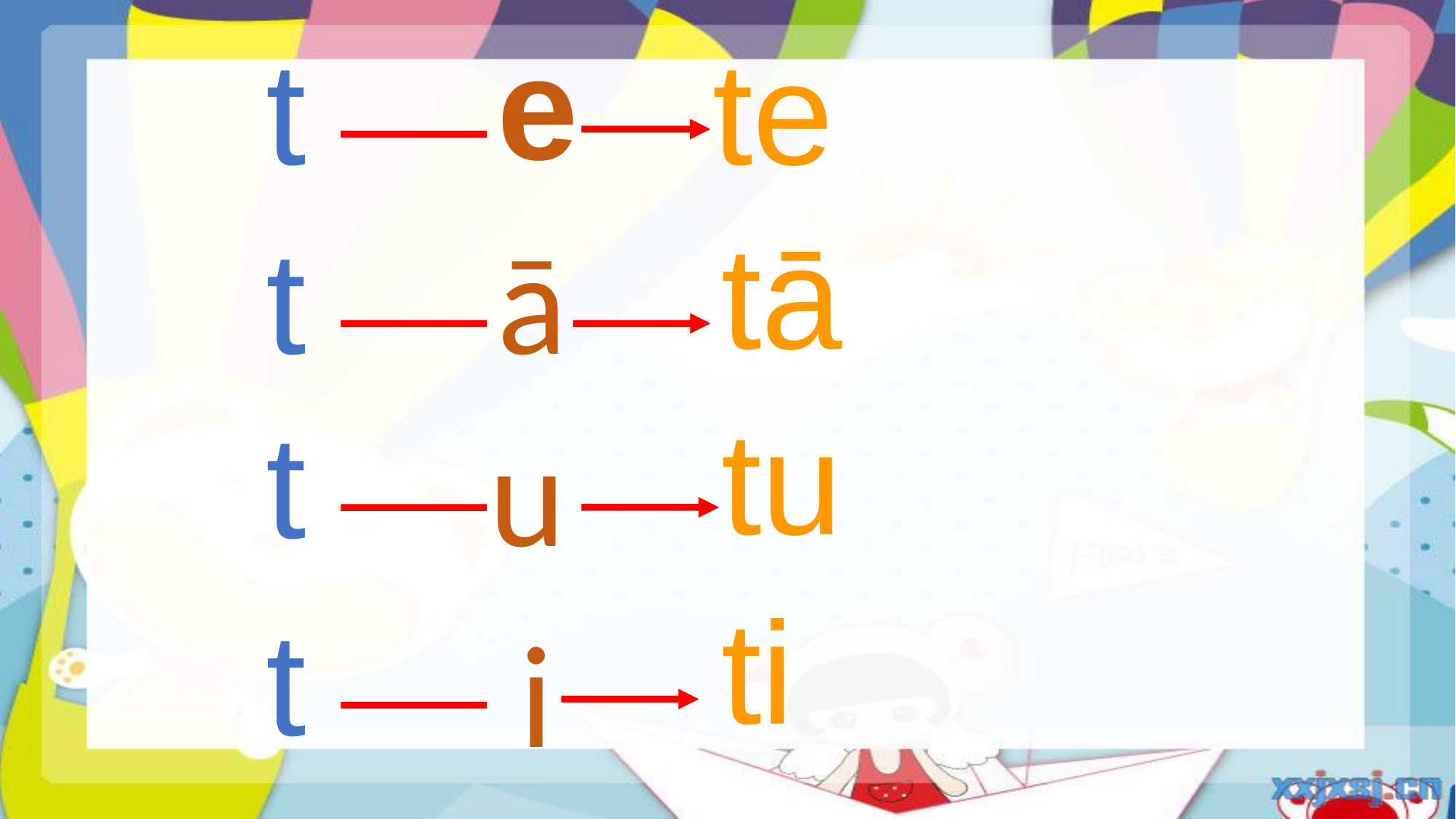

e

t

te
tā
t

ā

tu
t

u

ti
t

i